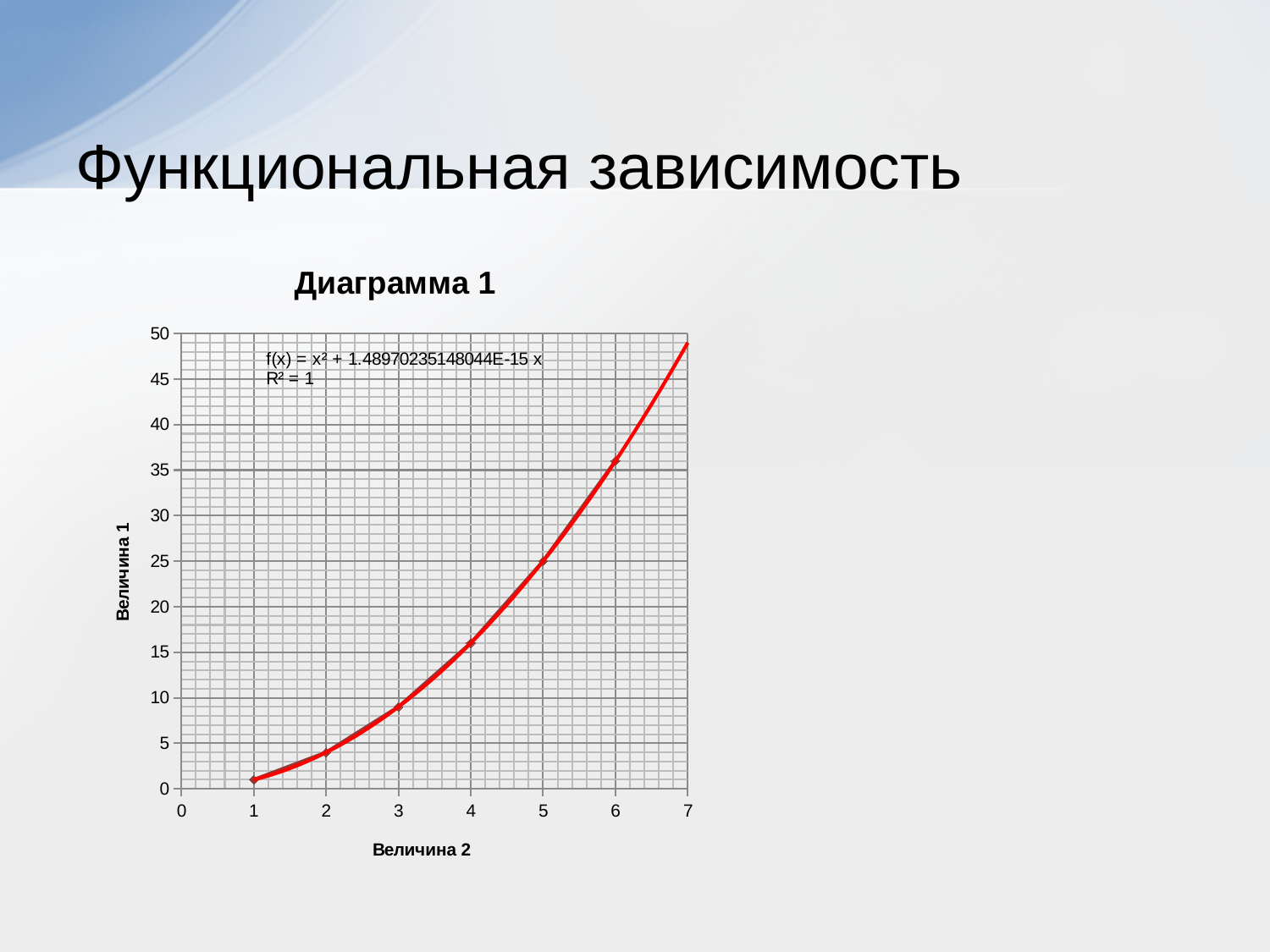

# Функциональная зависимость

### Chart: Диаграмма 1

| Category |  |
|---|---|